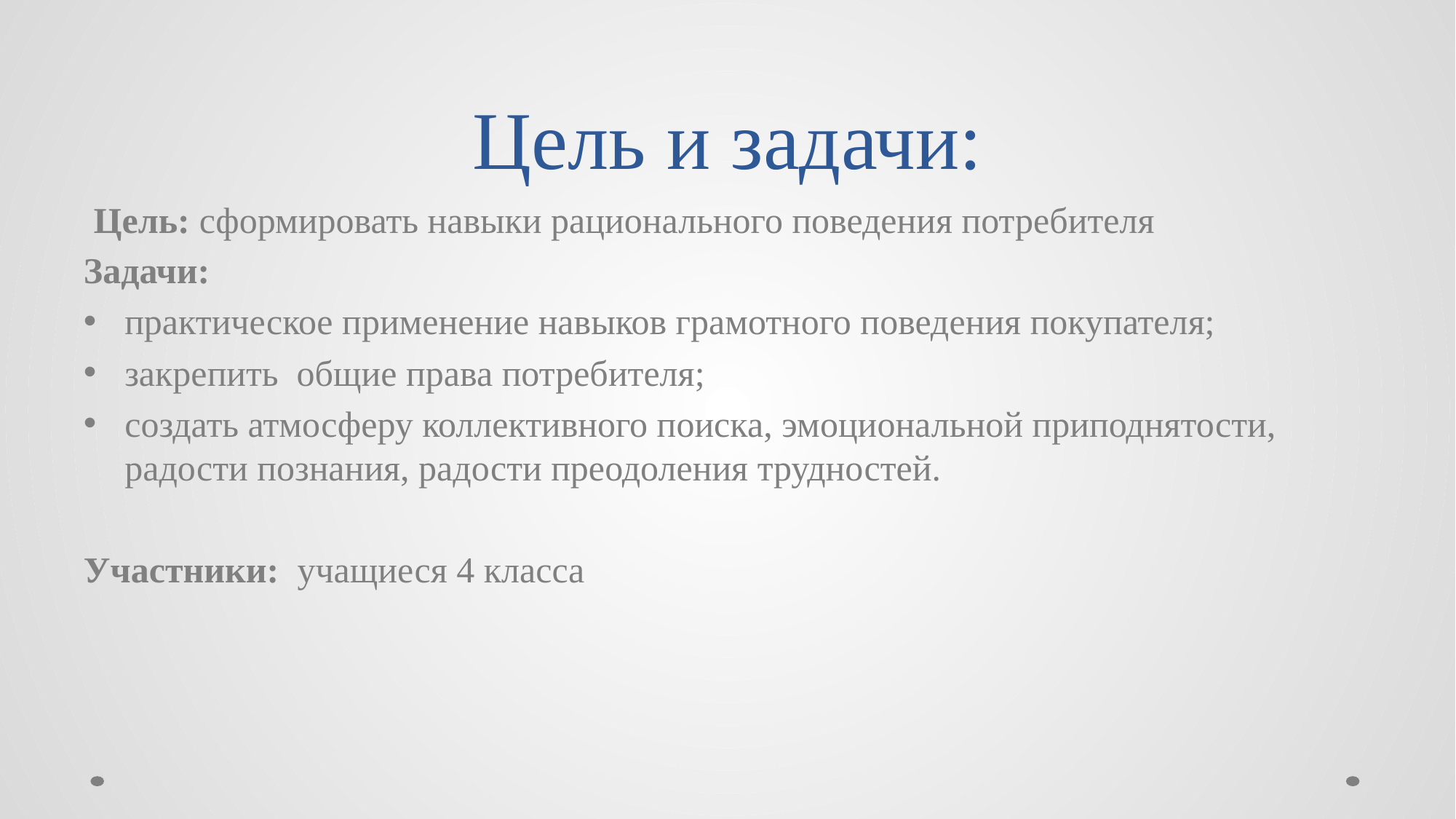

# Цель и задачи:
 Цель: сформировать навыки рационального поведения потребителя
Задачи:
практическое применение навыков грамотного поведения покупателя;
закрепить  общие права потребителя;
создать атмосферу коллективного поиска, эмоциональной приподнятости, радости познания, радости преодоления трудностей.

Участники:  учащиеся 4 класса